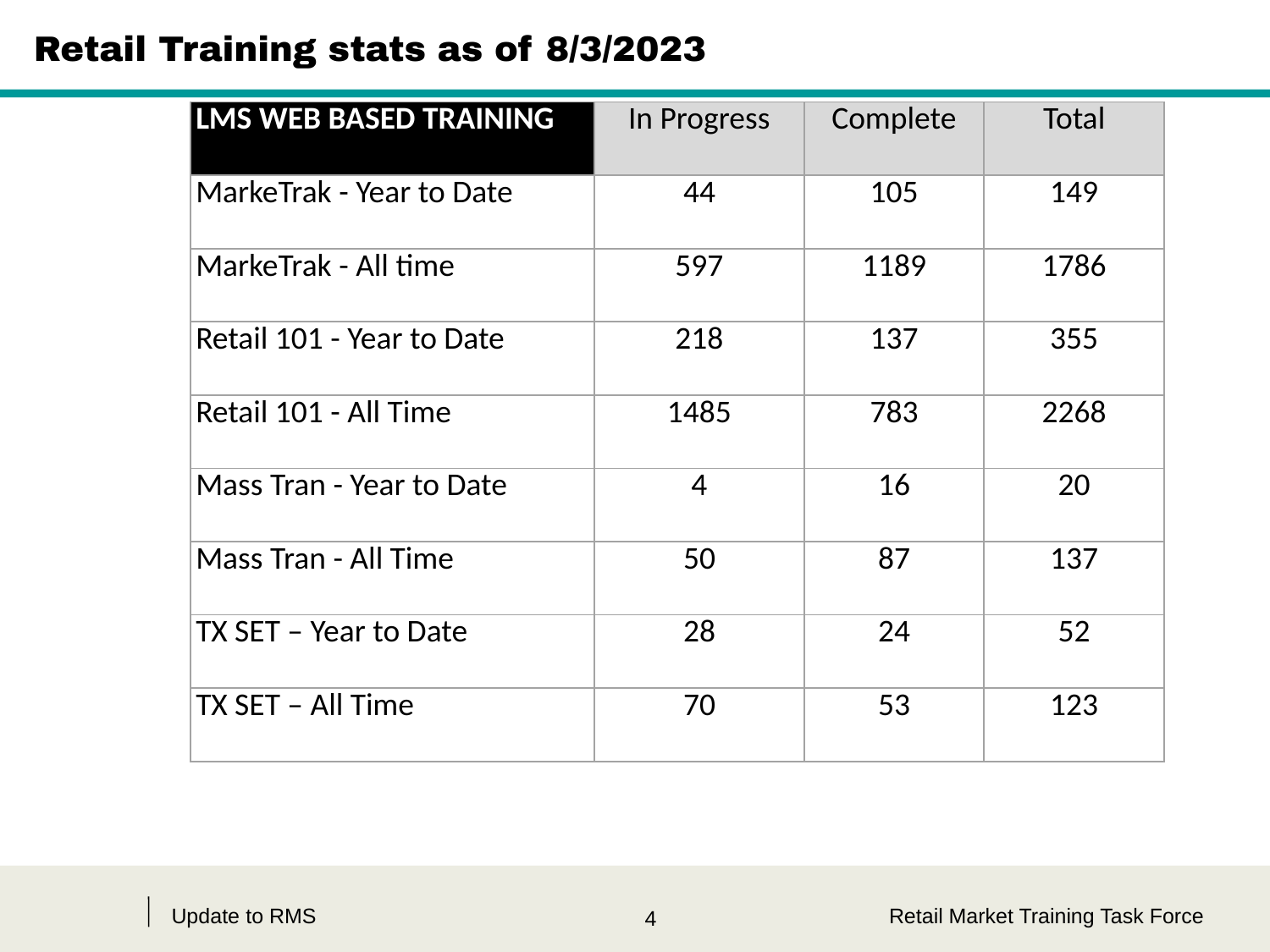

# Retail Training stats as of 8/3/2023
| LMS WEB BASED TRAINING | In Progress | Complete | Total |
| --- | --- | --- | --- |
| MarkeTrak - Year to Date | 44 | 105 | 149 |
| MarkeTrak - All time | 597 | 1189 | 1786 |
| Retail 101 - Year to Date | 218 | 137 | 355 |
| Retail 101 - All Time | 1485 | 783 | 2268 |
| Mass Tran - Year to Date | 4 | 16 | 20 |
| Mass Tran - All Time | 50 | 87 | 137 |
| TX SET – Year to Date | 28 | 24 | 52 |
| TX SET – All Time | 70 | 53 | 123 |
Update to RMS
Retail Market Training Task Force